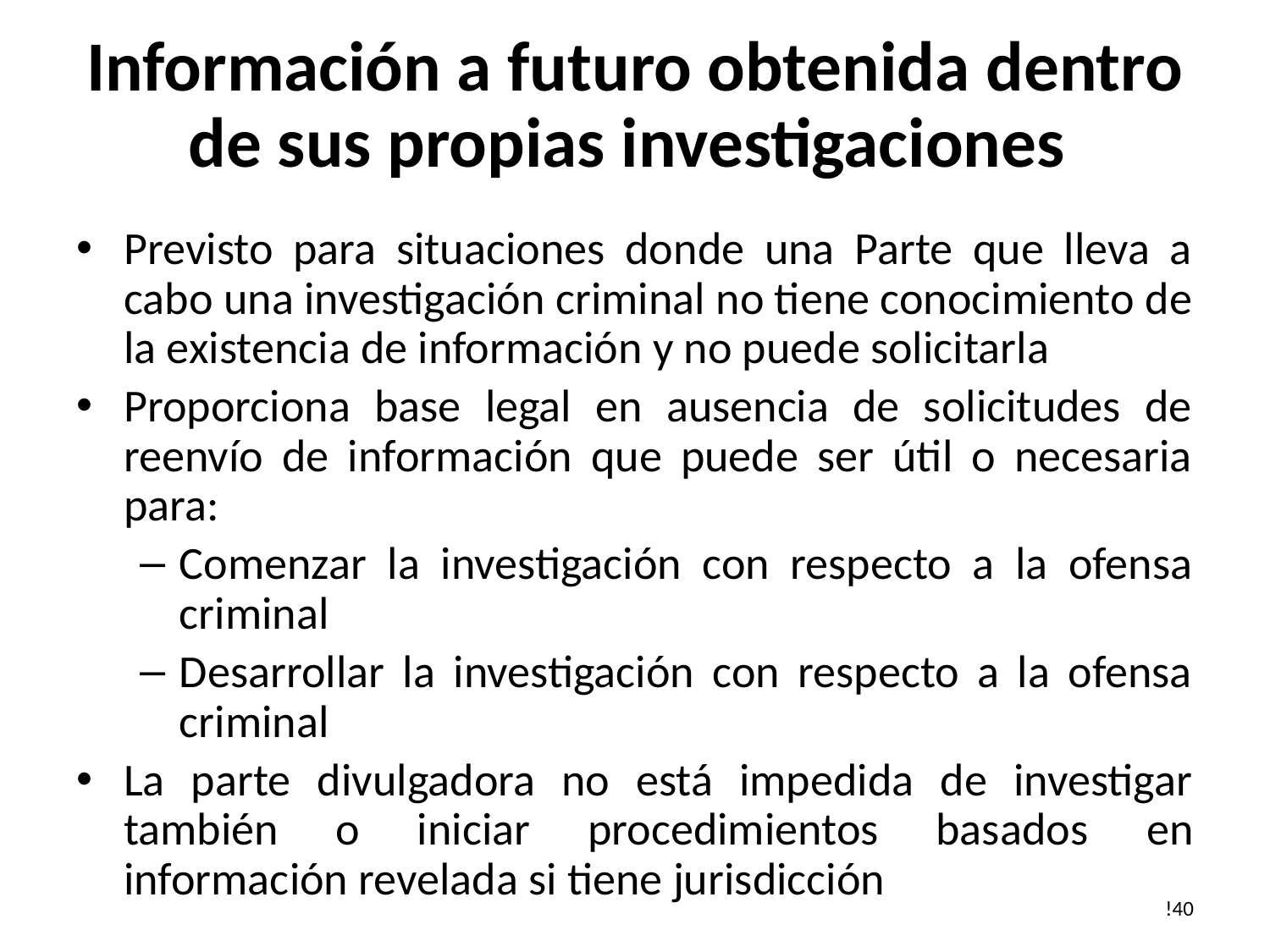

# Información a futuro obtenida dentro de sus propias investigaciones
Previsto para situaciones donde una Parte que lleva a cabo una investigación criminal no tiene conocimiento de la existencia de información y no puede solicitarla
Proporciona base legal en ausencia de solicitudes de reenvío de información que puede ser útil o necesaria para:
Comenzar la investigación con respecto a la ofensa criminal
Desarrollar la investigación con respecto a la ofensa criminal
La parte divulgadora no está impedida de investigar también o iniciar procedimientos basados ​​en información revelada si tiene jurisdicción
!40